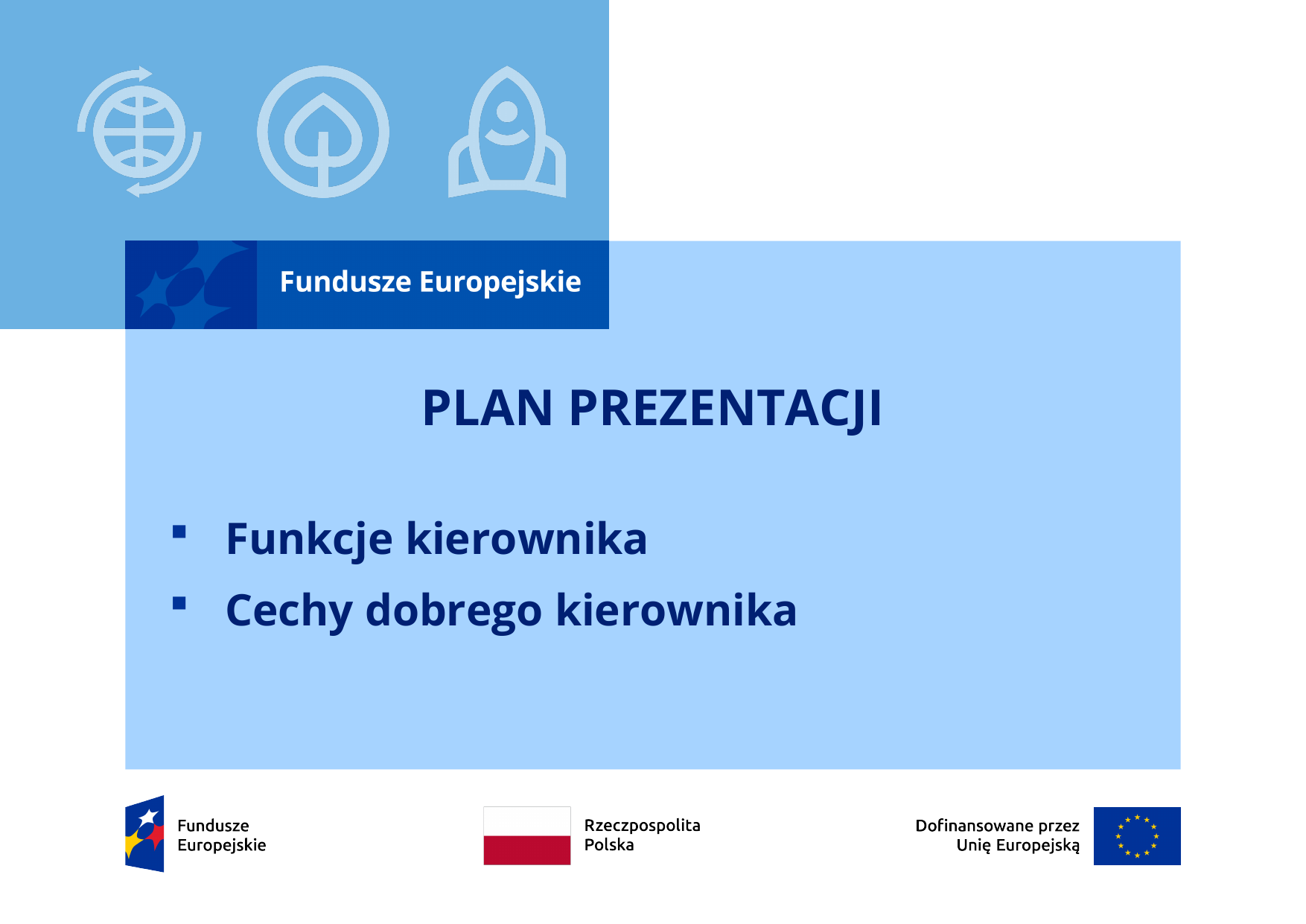

# PLAN PREZENTACJI
Funkcje kierownika
Cechy dobrego kierownika